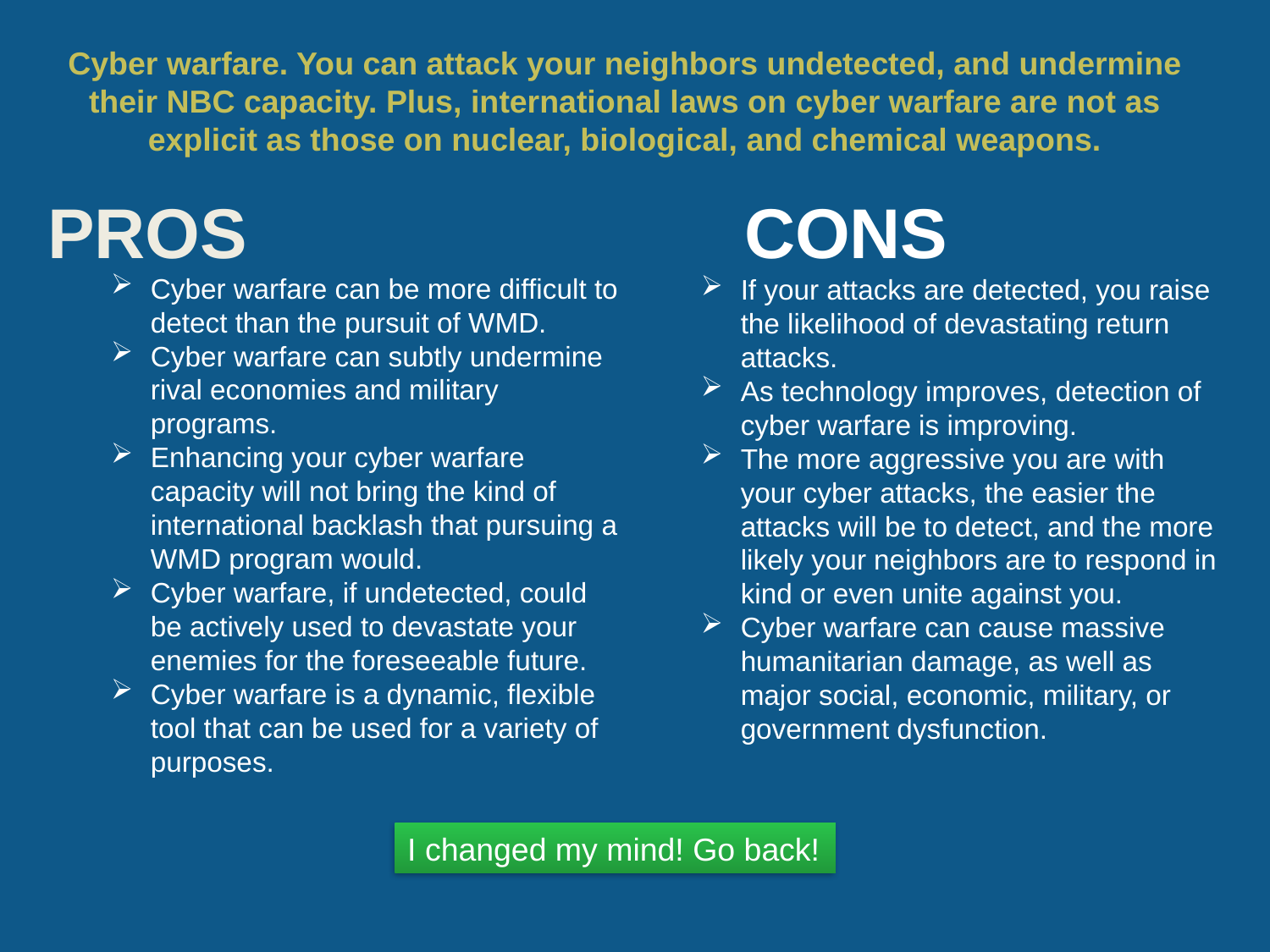

# Cyber warfare. You can attack your neighbors undetected, and undermine their NBC capacity. Plus, international laws on cyber warfare are not as explicit as those on nuclear, biological, and chemical weapons.
Cyber warfare can be more difficult to detect than the pursuit of WMD.
Cyber warfare can subtly undermine rival economies and military programs.
Enhancing your cyber warfare capacity will not bring the kind of international backlash that pursuing a WMD program would.
Cyber warfare, if undetected, could be actively used to devastate your enemies for the foreseeable future.
Cyber warfare is a dynamic, flexible tool that can be used for a variety of purposes.
If your attacks are detected, you raise the likelihood of devastating return attacks.
As technology improves, detection of cyber warfare is improving.
The more aggressive you are with your cyber attacks, the easier the attacks will be to detect, and the more likely your neighbors are to respond in kind or even unite against you.
Cyber warfare can cause massive humanitarian damage, as well as major social, economic, military, or government dysfunction.